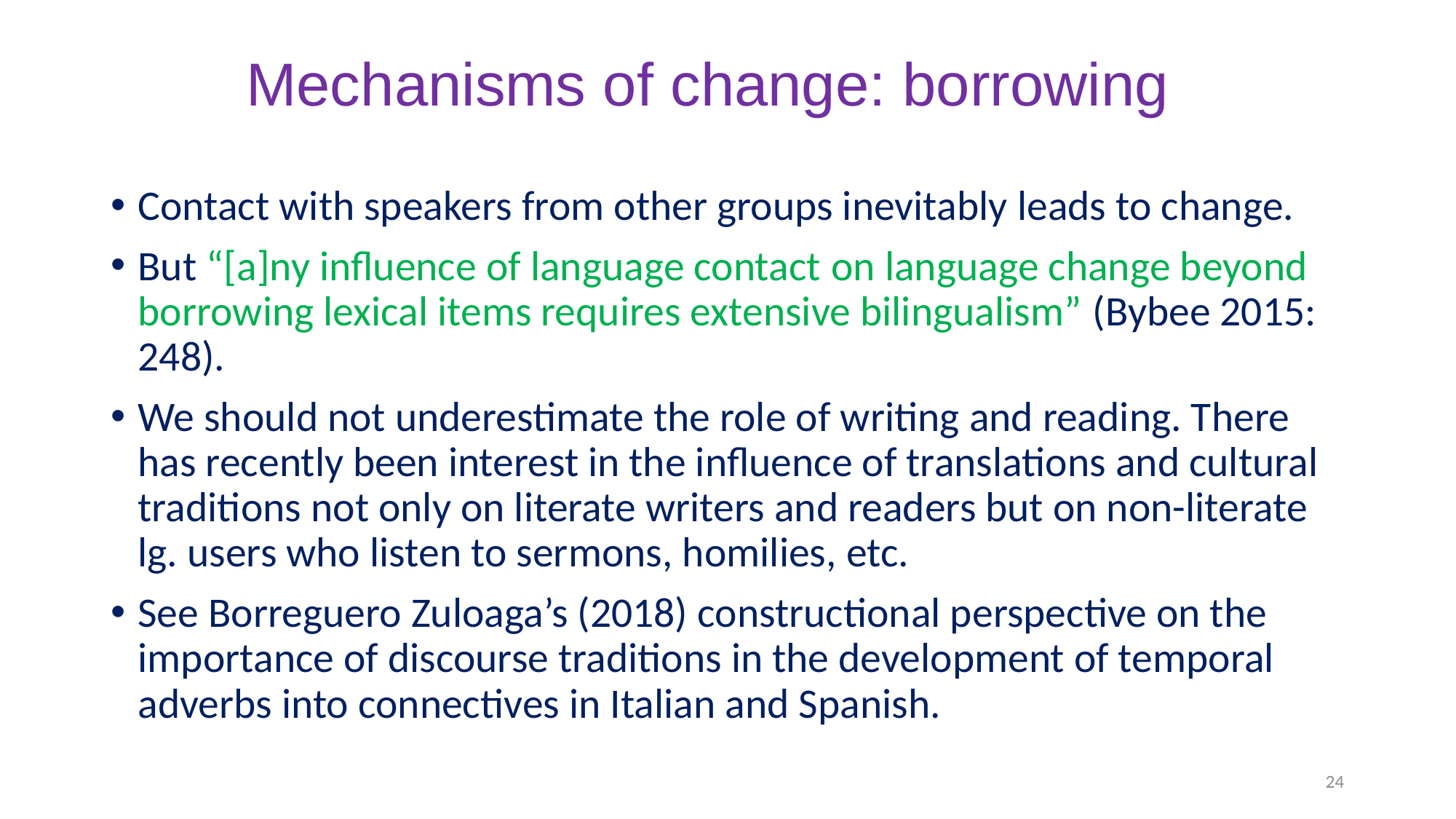

# Mechanisms of change: borrowing
Contact with speakers from other groups inevitably leads to change.
But “[a]ny influence of language contact on language change beyond borrowing lexical items requires extensive bilingualism” (Bybee 2015: 248).
We should not underestimate the role of writing and reading. There has recently been interest in the influence of translations and cultural traditions not only on literate writers and readers but on non-literate lg. users who listen to sermons, homilies, etc.
See Borreguero Zuloaga’s (2018) constructional perspective on the importance of discourse traditions in the development of temporal adverbs into connectives in Italian and Spanish.

24